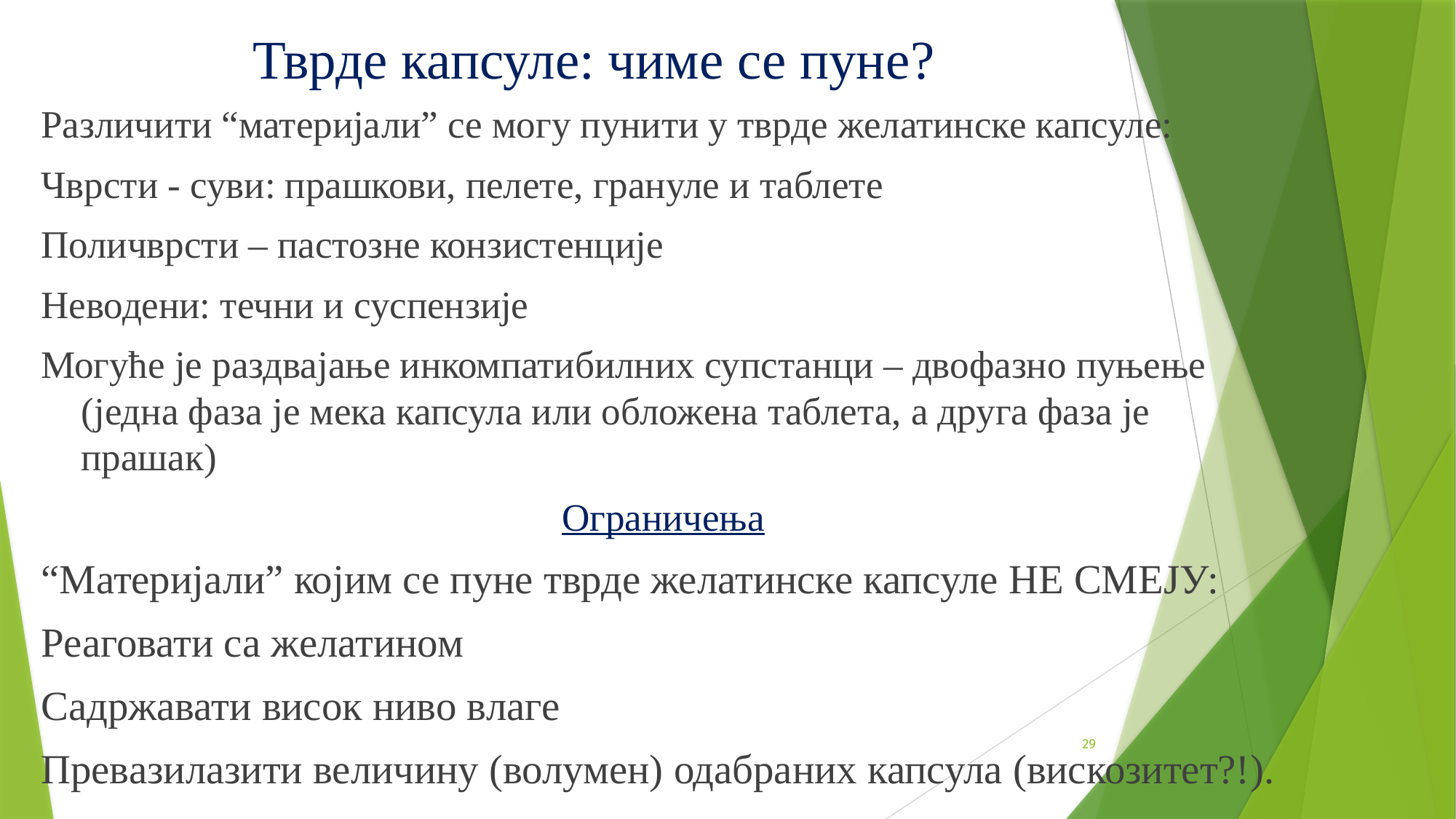

# Тврде капсуле: чиме се пуне?
Различити “материјали” се могу пунити у тврде желатинске капсуле:
Чврсти - суви: прашкови, пелете, грануле и таблете
Поличврсти – пастозне конзистенције
Неводени: течни и суспензије
Могуће је раздвајање инкомпатибилних супстанци – двофазно пуњење (једна фаза је мека капсула или обложена таблета, а друга фаза је прашак)
Ограничења
“Материјали” којим се пуне тврде желатинске капсуле НЕ СМЕЈУ:
Реаговати са желатином
Садржавати висок ниво влаге
Превазилазити величину (волумен) одабраних капсула (вискозитет?!).
29